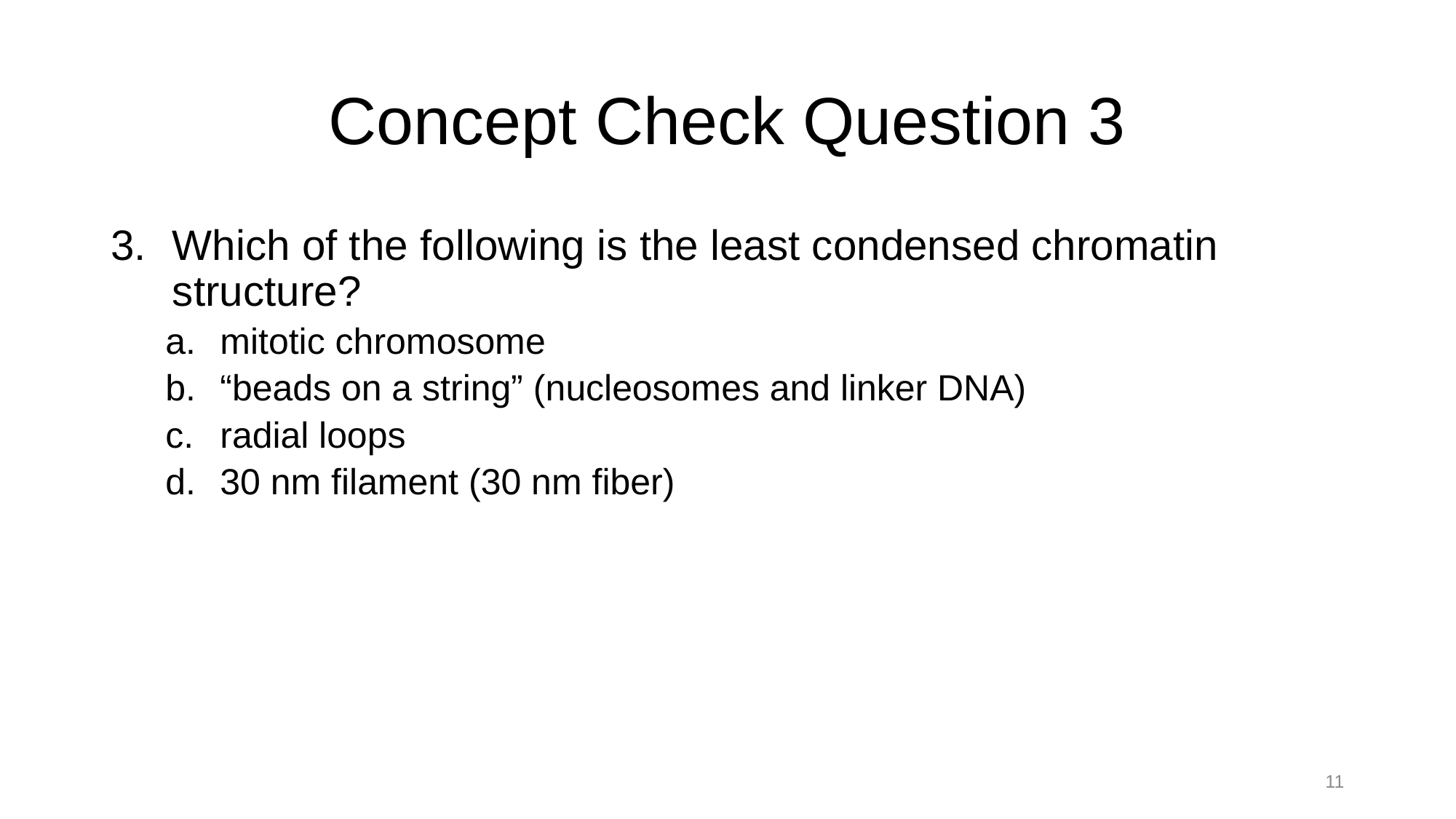

# Concept Check Question 3
Which of the following is the least condensed chromatin structure?
mitotic chromosome
“beads on a string” (nucleosomes and linker DNA)
radial loops
30 nm filament (30 nm fiber)

11